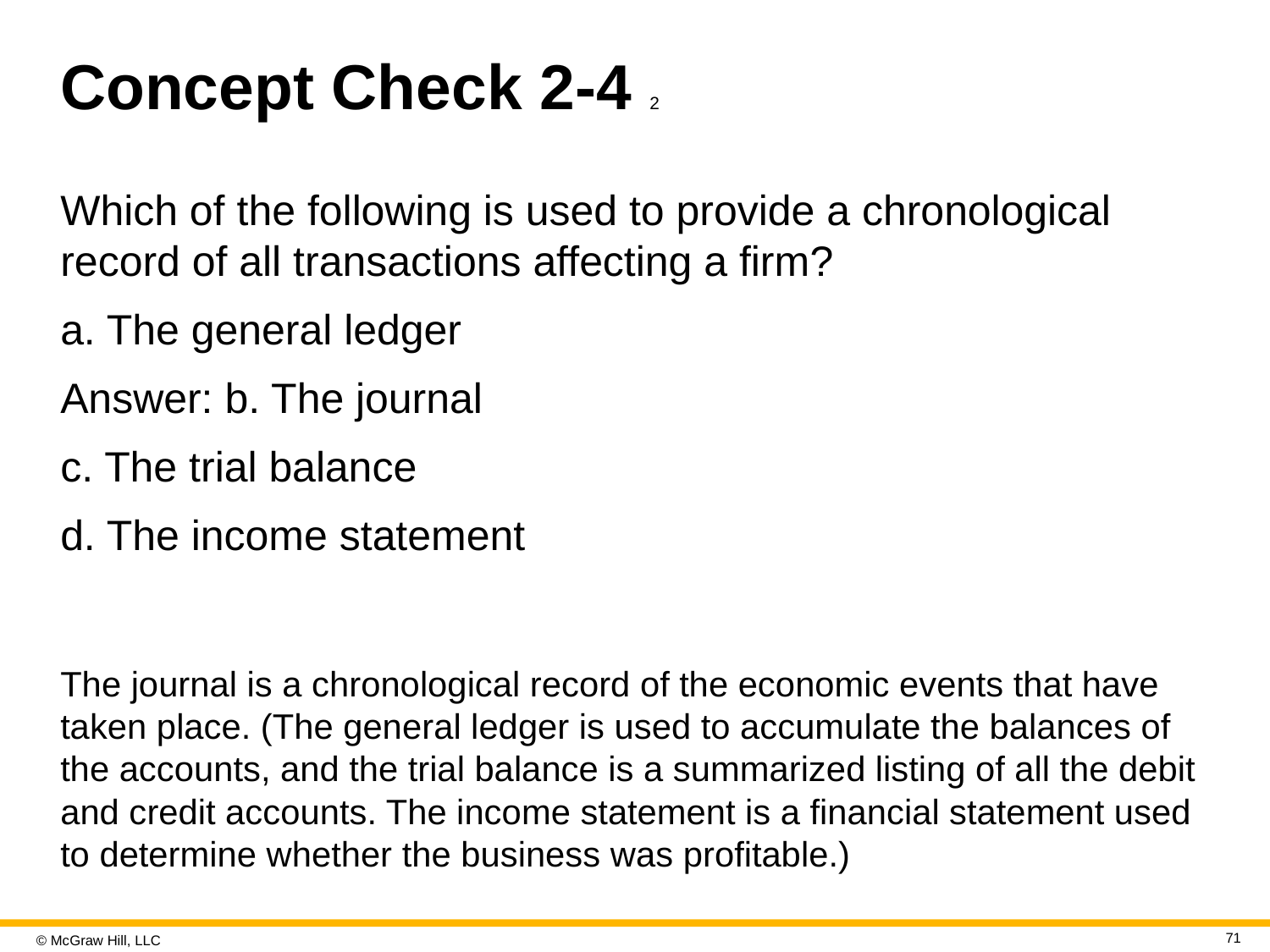

# Concept Check 2-4 2
Which of the following is used to provide a chronological record of all transactions affecting a firm?
a. The general ledger
Answer: b. The journal
c. The trial balance
d. The income statement
The journal is a chronological record of the economic events that have taken place. (The general ledger is used to accumulate the balances of the accounts, and the trial balance is a summarized listing of all the debit and credit accounts. The income statement is a financial statement used to determine whether the business was profitable.)
71